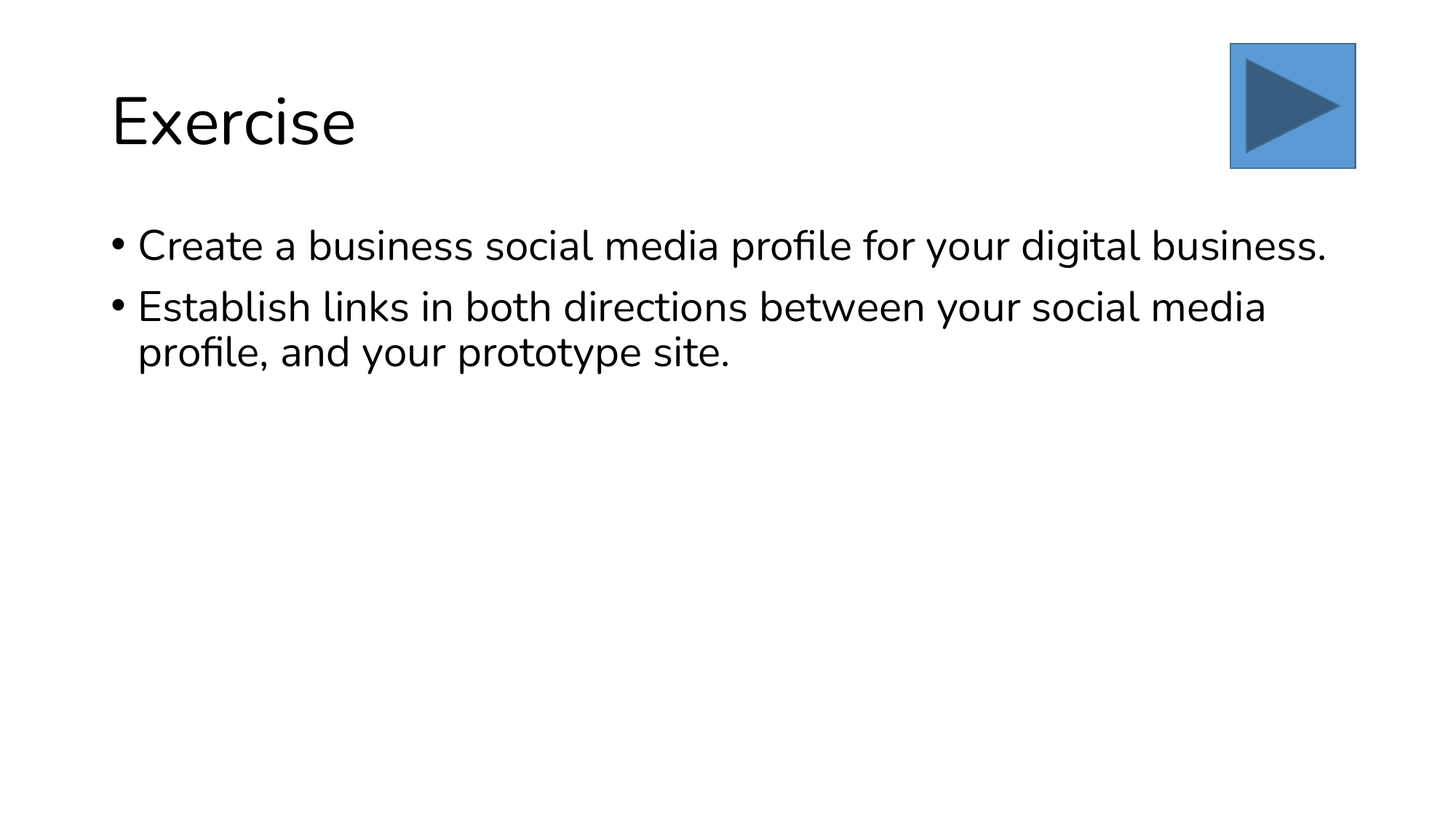

# Exercise

Create a business social media profile for your digital business.
Establish links in both directions between your social media profile, and your prototype site.